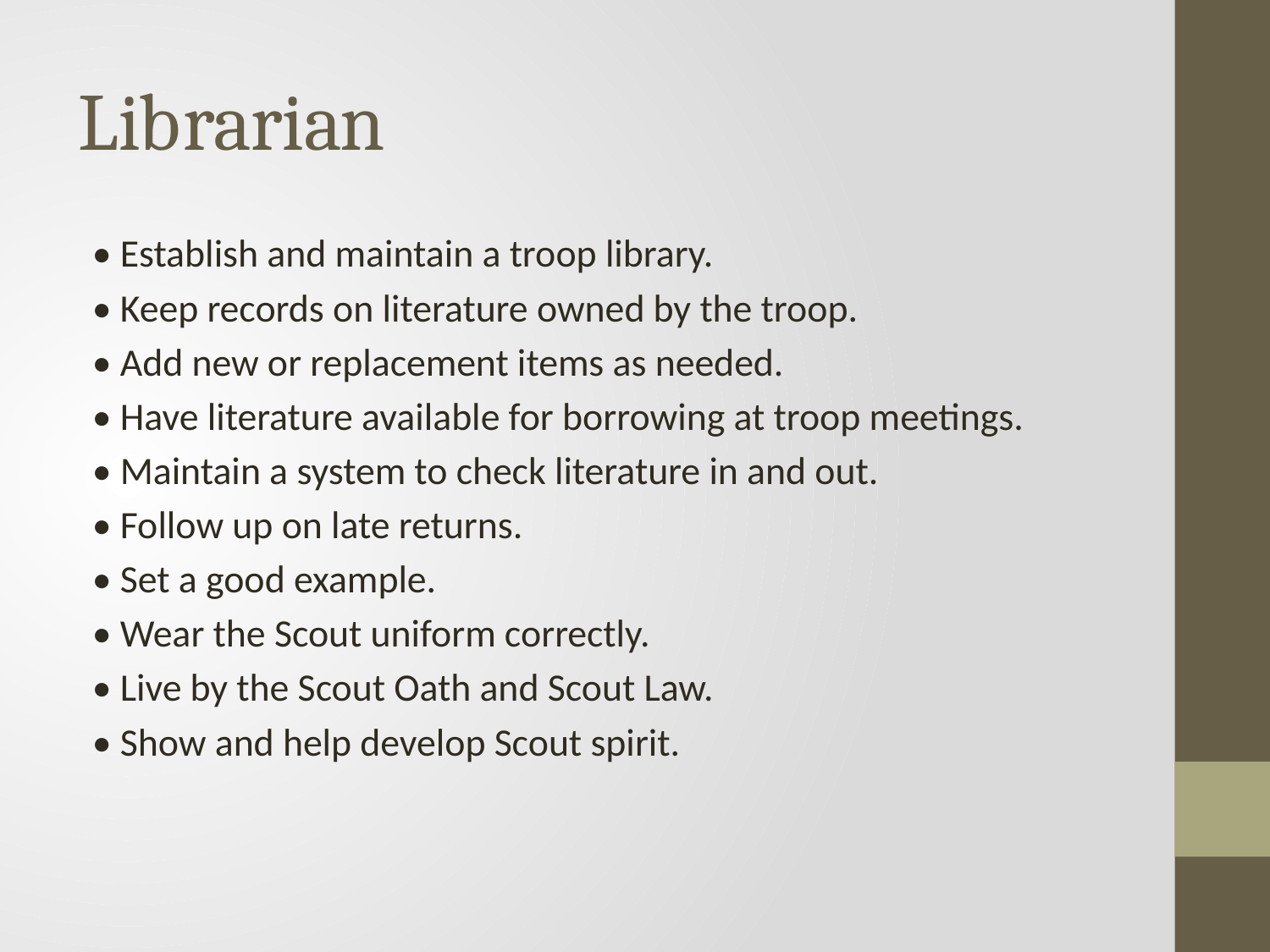

# Librarian
• Establish and maintain a troop library.
• Keep records on literature owned by the troop.
• Add new or replacement items as needed.
• Have literature available for borrowing at troop meetings.
• Maintain a system to check literature in and out.
• Follow up on late returns.
• Set a good example.
• Wear the Scout uniform correctly.
• Live by the Scout Oath and Scout Law.
• Show and help develop Scout spirit.